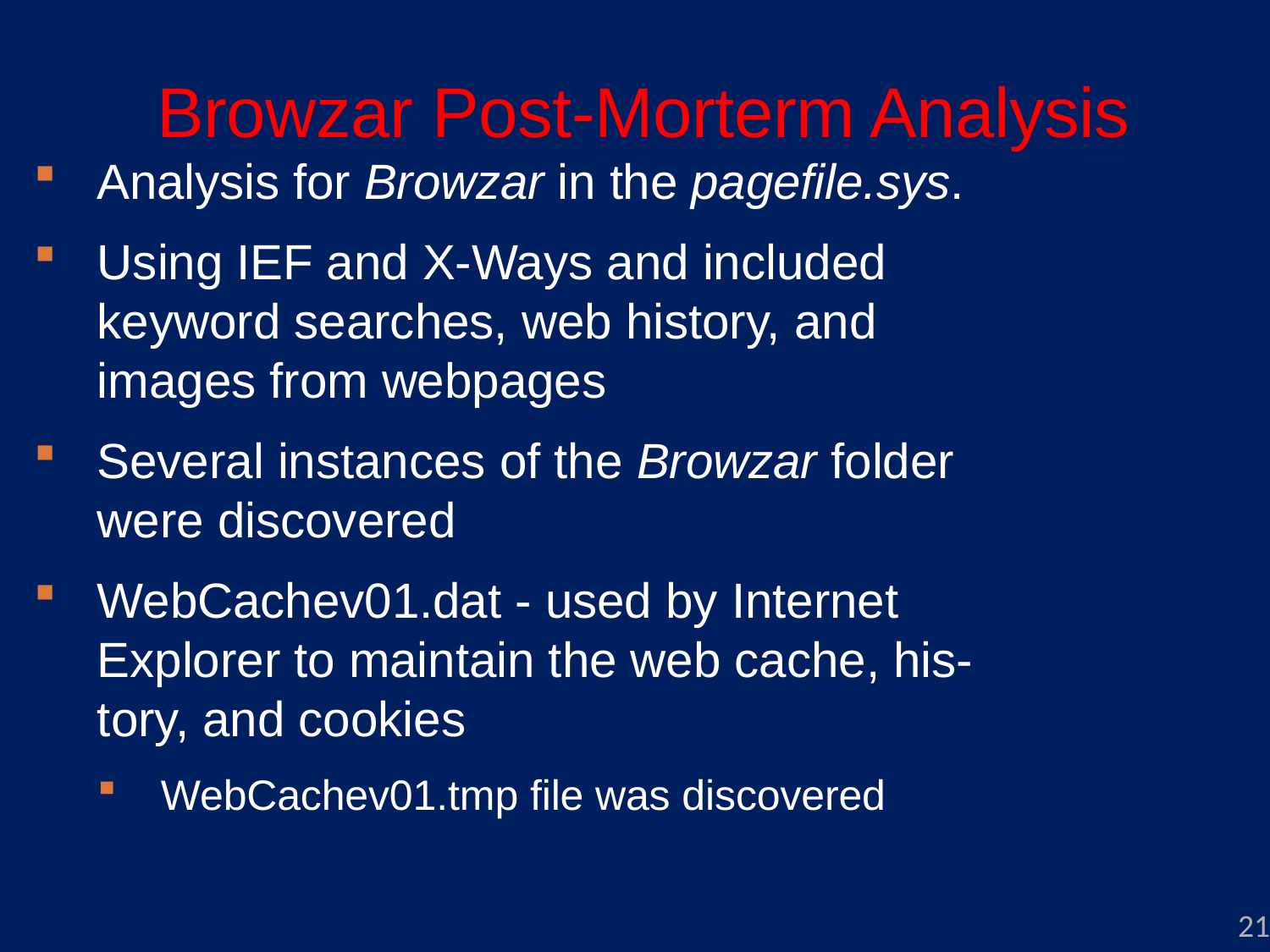

# Browzar Post-Morterm Analysis
Analysis for Browzar in the pagefile.sys.
Using IEF and X-Ways and included keyword searches, web history, and images from webpages
Several instances of the Browzar folder were discovered
WebCachev01.dat - used by Internet Explorer to maintain the web cache, his-tory, and cookies
WebCachev01.tmp file was discovered
21